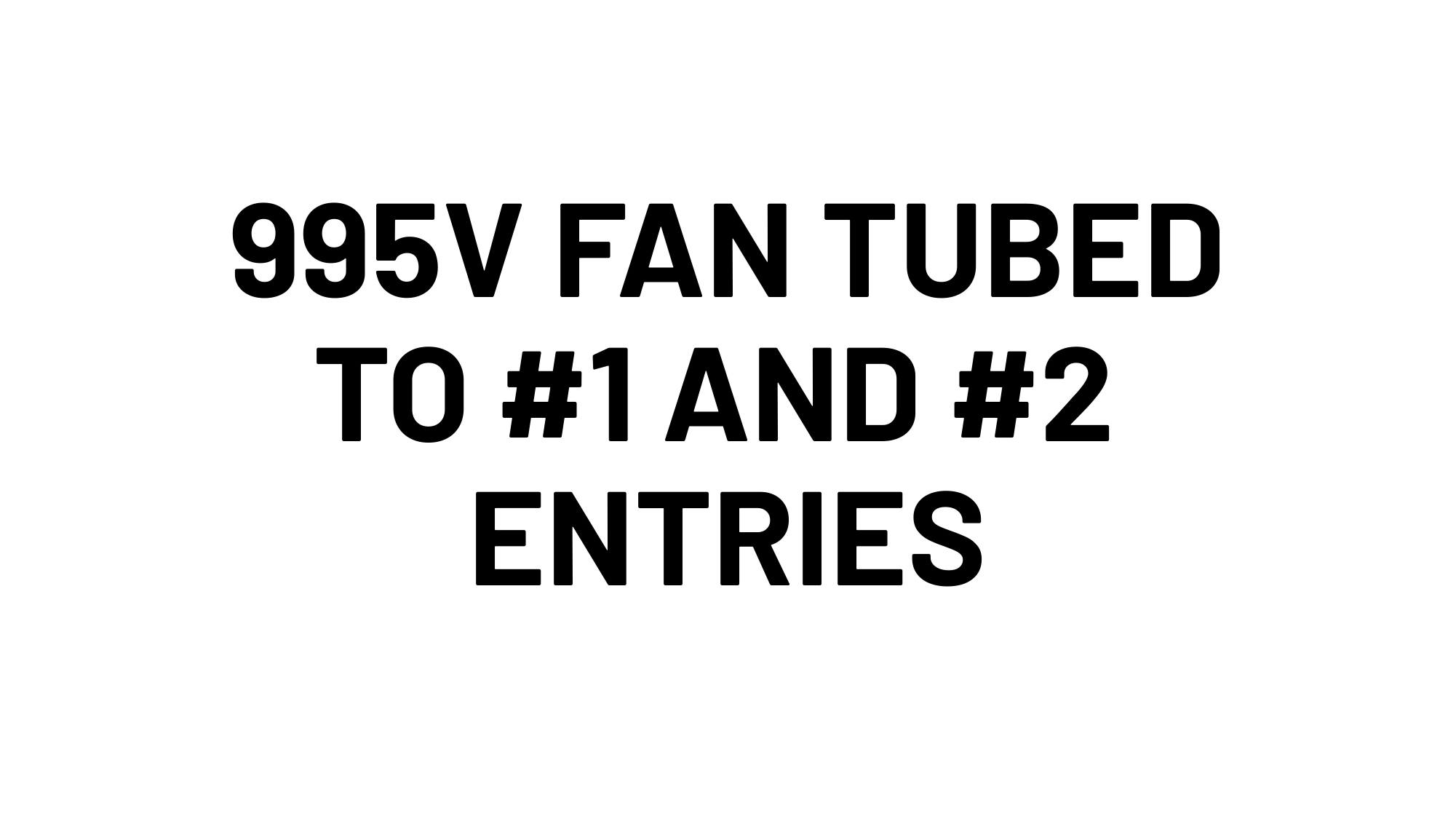

# 995V FAN TUBED TO #1 AND #2 ENTRIES